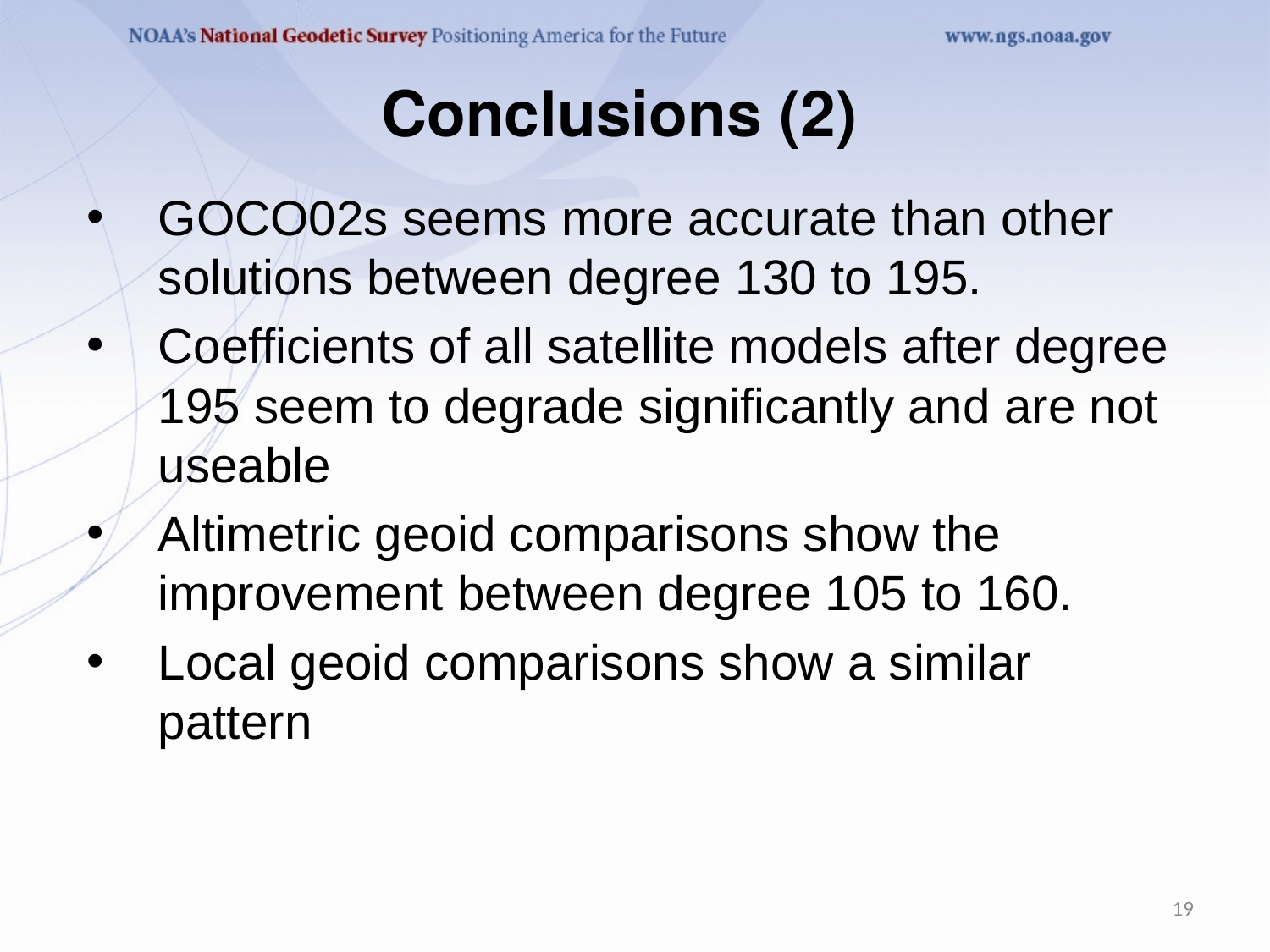

# Conclusions (2)
GOCO02s seems more accurate than other solutions between degree 130 to 195.
Coefficients of all satellite models after degree 195 seem to degrade significantly and are not useable
Altimetric geoid comparisons show the improvement between degree 105 to 160.
Local geoid comparisons show a similar pattern

19